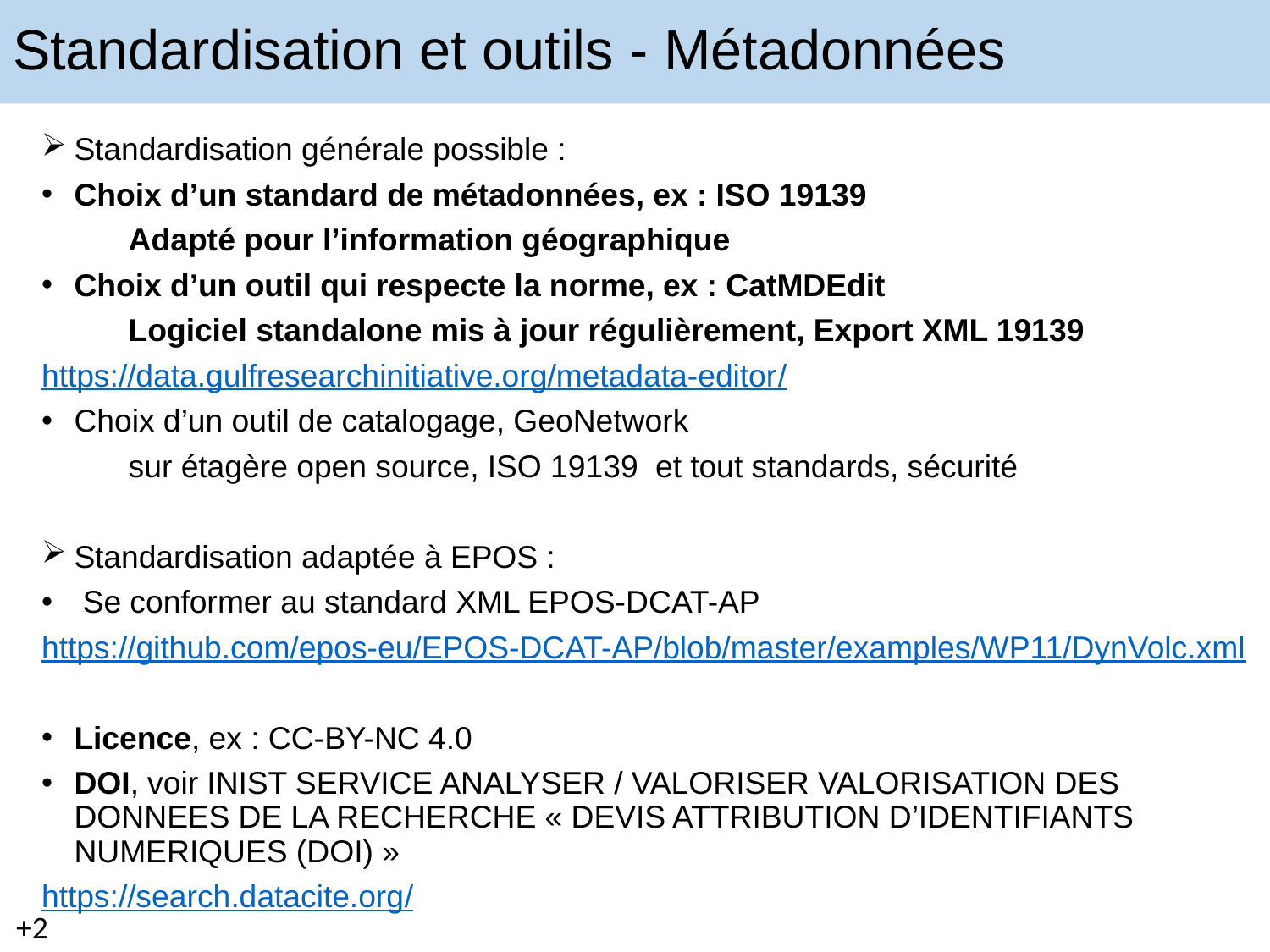

# Standardisation et outils - Métadonnées

Standardisation générale possible :
Choix d’un standard de métadonnées, ex : ISO 19139
          Adapté pour l’information géographique
Choix d’un outil qui respecte la norme, ex : CatMDEdit
          Logiciel standalone mis à jour régulièrement, Export XML 19139
https://data.gulfresearchinitiative.org/metadata-editor/
Choix d’un outil de catalogage, GeoNetwork
          sur étagère open source, ISO 19139  et tout standards, sécurité

Standardisation adaptée à EPOS :
 Se conformer au standard XML EPOS-DCAT-AP
https://github.com/epos-eu/EPOS-DCAT-AP/blob/master/examples/WP11/DynVolc.xml

Licence, ex : CC-BY-NC 4.0
DOI, voir INIST SERVICE ANALYSER / VALORISER VALORISATION DES DONNEES DE LA RECHERCHE « DEVIS ATTRIBUTION D’IDENTIFIANTS NUMERIQUES (DOI) »
https://search.datacite.org/

+2